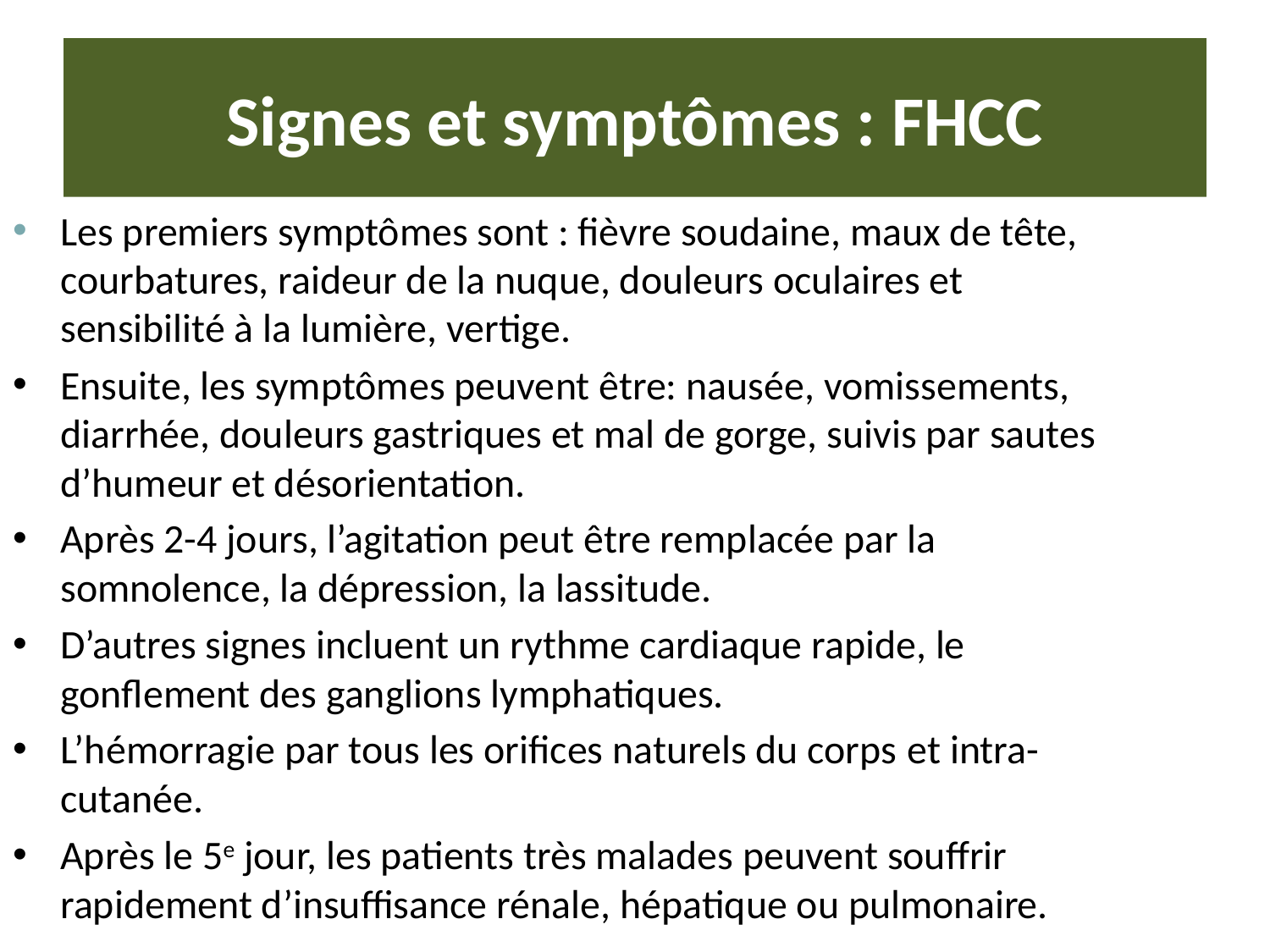

# Signes et symptômes : FHCC
Les premiers symptômes sont : fièvre soudaine, maux de tête, courbatures, raideur de la nuque, douleurs oculaires et sensibilité à la lumière, vertige.
Ensuite, les symptômes peuvent être: nausée, vomissements, diarrhée, douleurs gastriques et mal de gorge, suivis par sautes d’humeur et désorientation.
Après 2-4 jours, l’agitation peut être remplacée par la somnolence, la dépression, la lassitude.
D’autres signes incluent un rythme cardiaque rapide, le gonflement des ganglions lymphatiques.
L’hémorragie par tous les orifices naturels du corps et intra-cutanée.
Après le 5e jour, les patients très malades peuvent souffrir rapidement d’insuffisance rénale, hépatique ou pulmonaire.